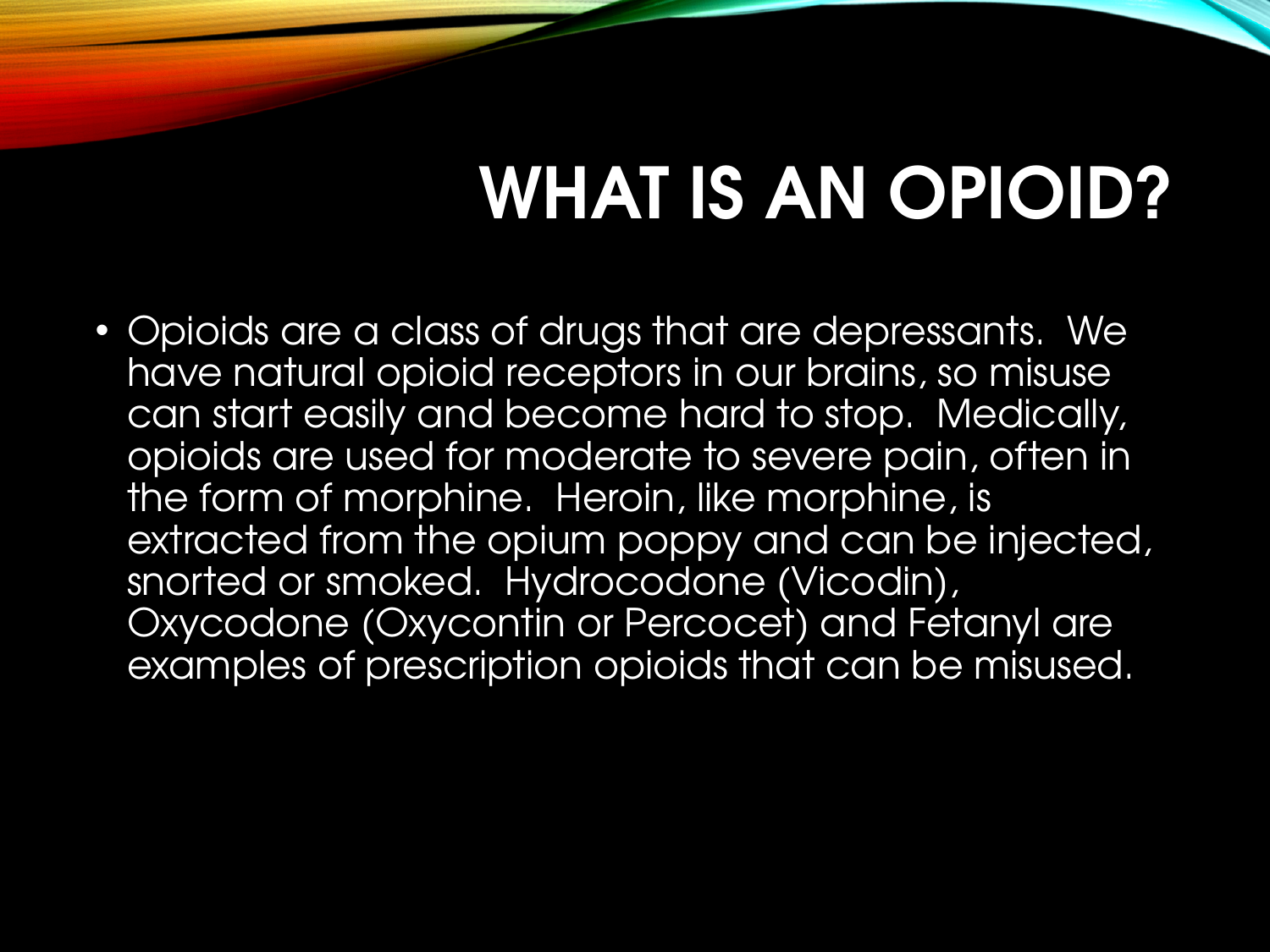

# What is an opioid?
Opioids are a class of drugs that are depressants.  We have natural opioid receptors in our brains, so misuse can start easily and become hard to stop.  Medically, opioids are used for moderate to severe pain, often in the form of morphine.  Heroin, like morphine, is extracted from the opium poppy and can be injected, snorted or smoked.  Hydrocodone (Vicodin), Oxycodone (Oxycontin or Percocet) and Fetanyl are examples of prescription opioids that can be misused.